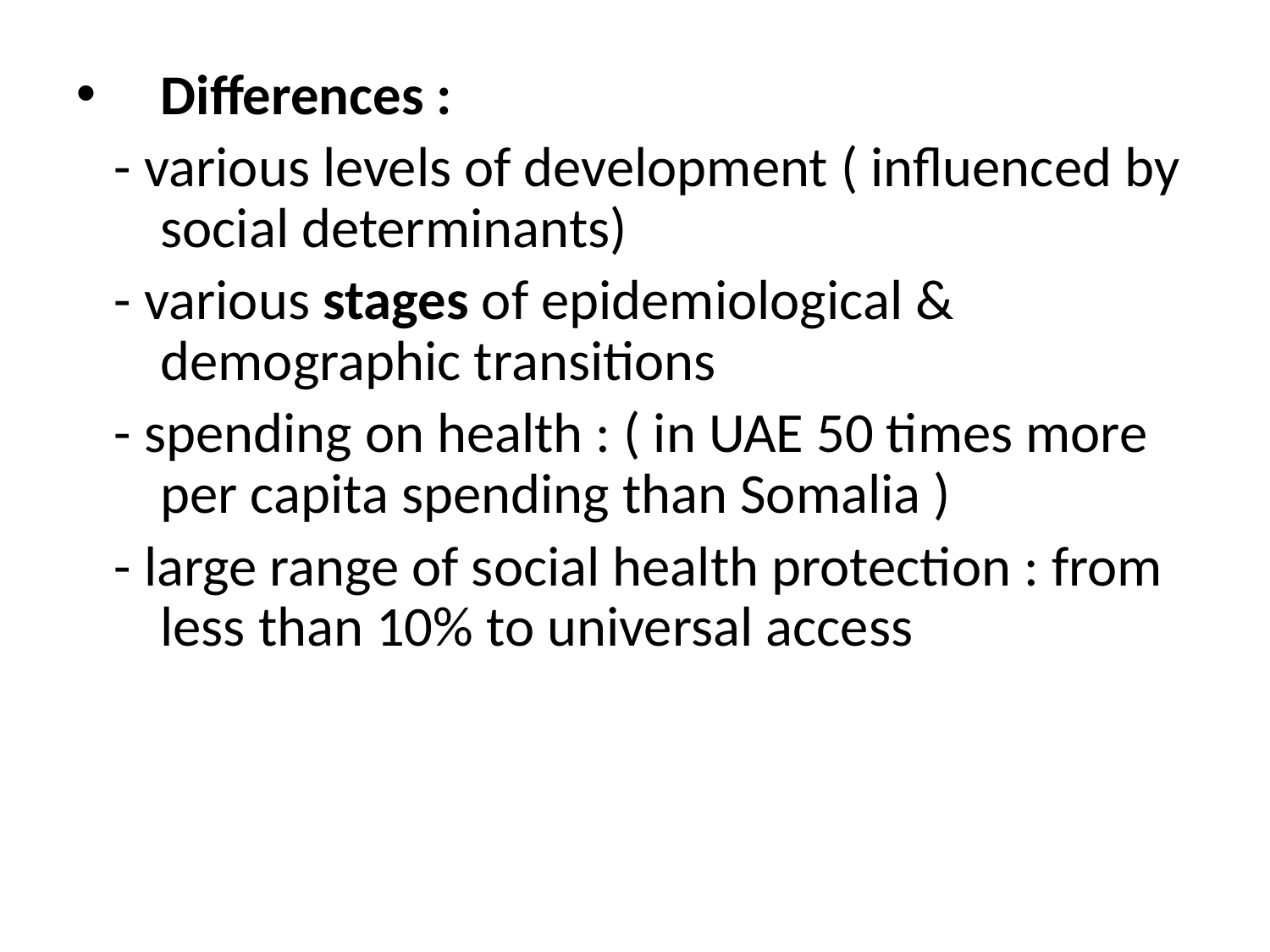

Differences :
   - various levels of development ( influenced by social determinants)
   - various stages of epidemiological & demographic transitions
   - spending on health : ( in UAE 50 times more per capita spending than Somalia )
   - large range of social health protection : from less than 10% to universal access